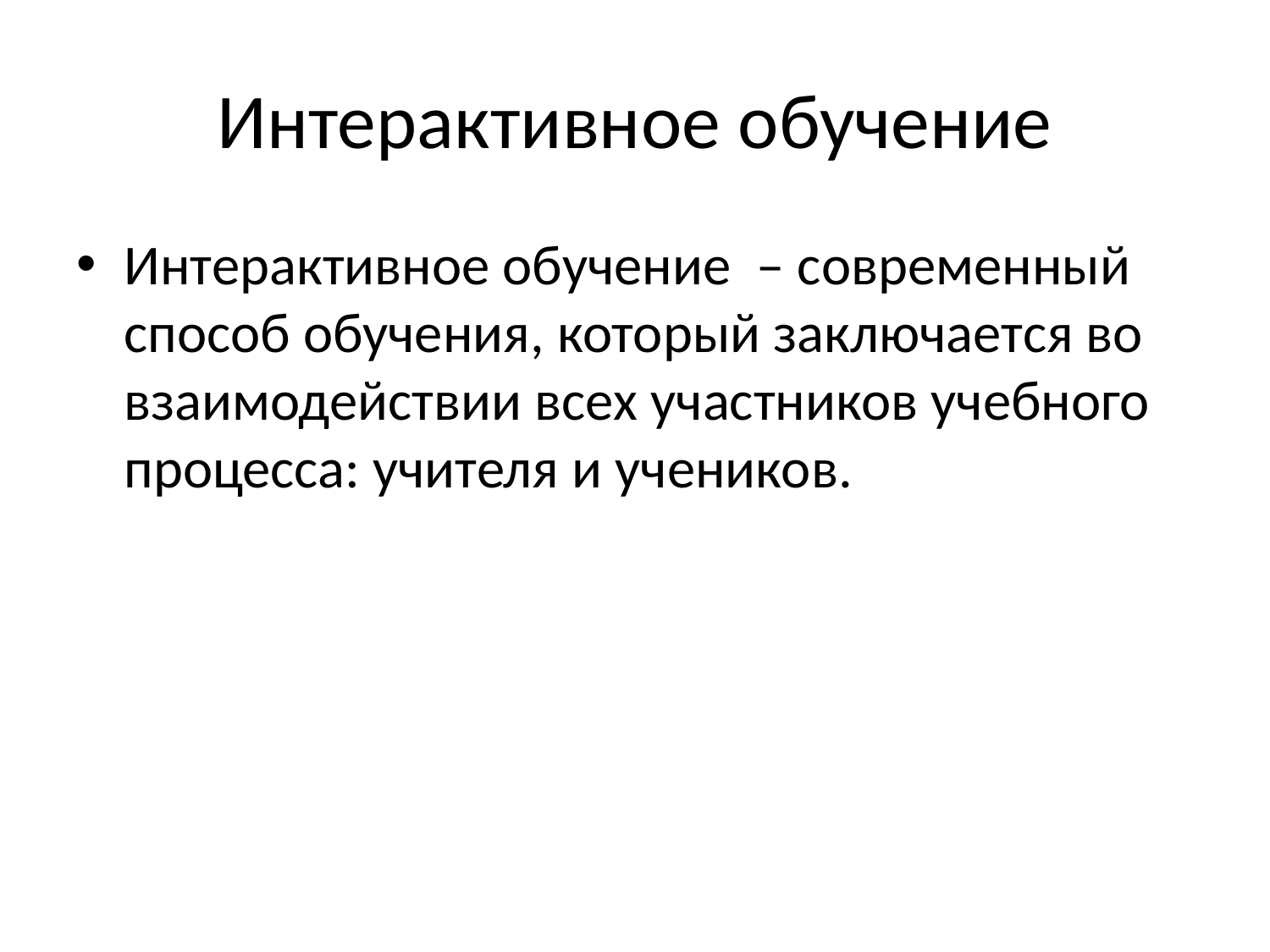

# Интерактивное обучение
Интерактивное обучение  – современный способ обучения, который заключается во взаимодействии всех участников учебного процесса: учителя и учеников.